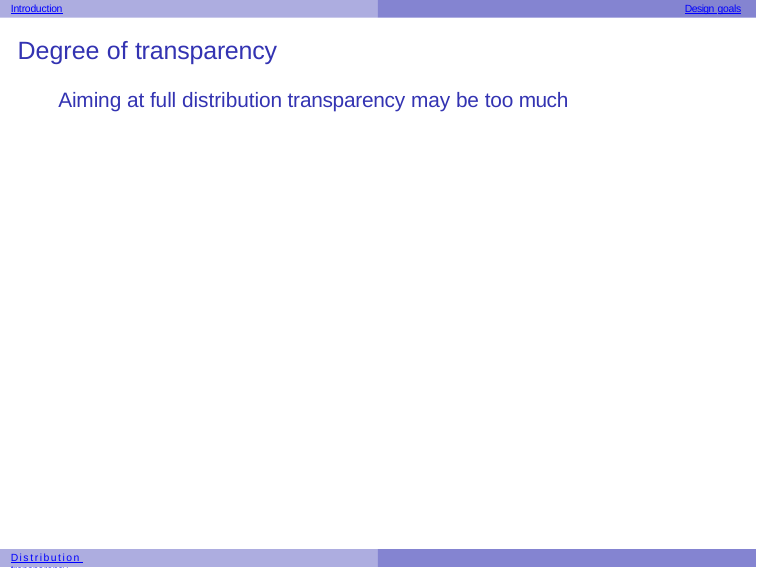

Introduction
Design goals
Degree of transparency
Aiming at full distribution transparency may be too much

Distribution transparency